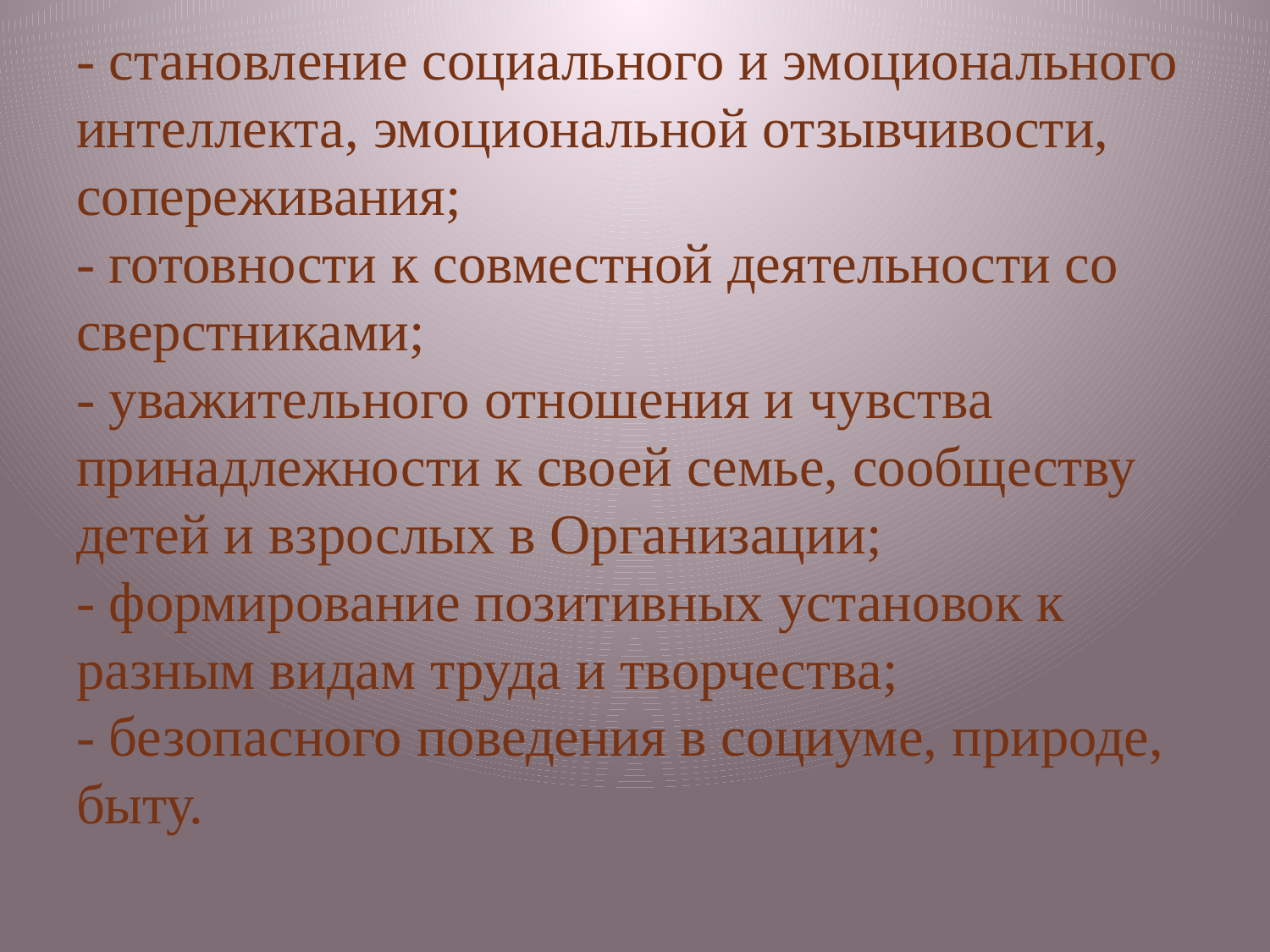

# - становление социального и эмоционального интеллекта, эмоциональной отзывчивости, сопереживания; - готовности к совместной деятельности со сверстниками; - уважительного отношения и чувства принадлежности к своей семье, сообществу детей и взрослых в Организации; - формирование позитивных установок к разным видам труда и творчества; - безопасного поведения в социуме, природе, быту.